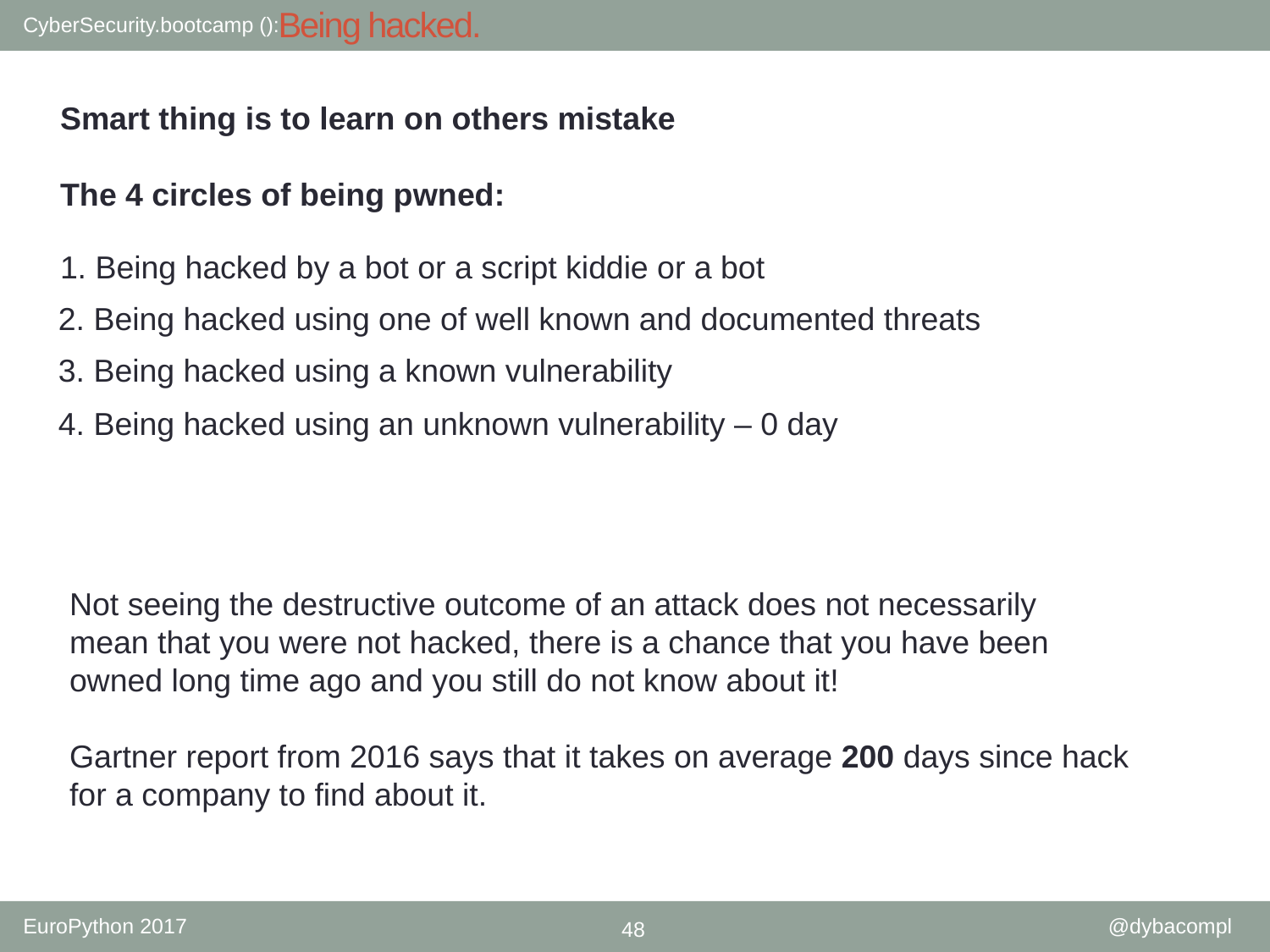

# Being hacked.
Smart thing is to learn on others mistake
The 4 circles of being pwned:
1. Being hacked by a bot or a script kiddie or a bot
2. Being hacked using one of well known and documented threats
3. Being hacked using a known vulnerability
4. Being hacked using an unknown vulnerability – 0 day
Not seeing the destructive outcome of an attack does not necessarily
mean that you were not hacked, there is a chance that you have been
owned long time ago and you still do not know about it!

Gartner report from 2016 says that it takes on average 200 days since hack
for a company to find about it.